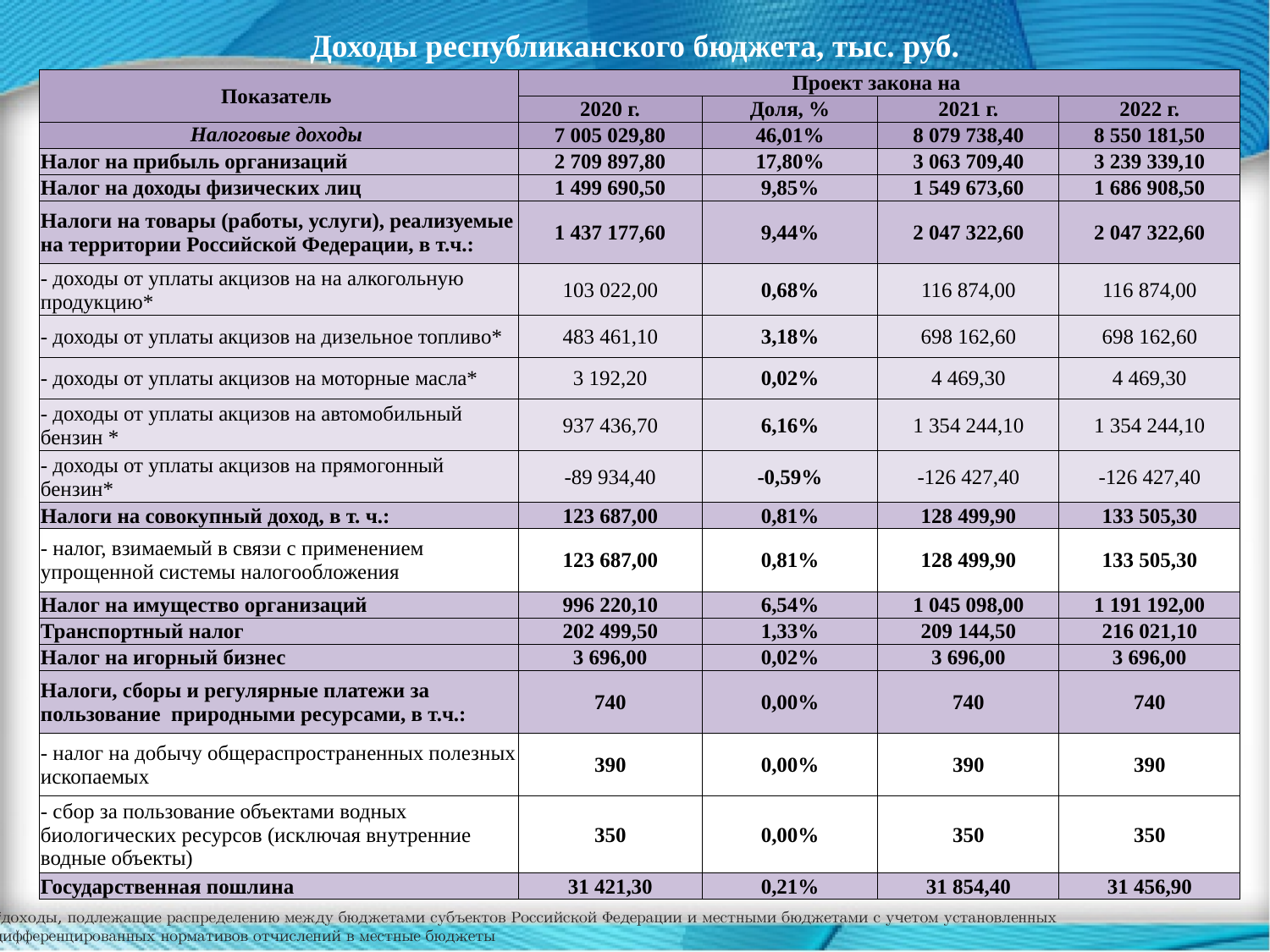

Доходы республиканского бюджета, тыс. руб.
| Показатель | Проект закона на |  |  |  |
| --- | --- | --- | --- | --- |
|  | 2020 г. | Доля, % | 2021 г. | 2022 г. |
| Налоговые доходы | 7 005 029,80 | 46,01% | 8 079 738,40 | 8 550 181,50 |
| Налог на прибыль организаций | 2 709 897,80 | 17,80% | 3 063 709,40 | 3 239 339,10 |
| Налог на доходы физических лиц | 1 499 690,50 | 9,85% | 1 549 673,60 | 1 686 908,50 |
| Налоги на товары (работы, услуги), реализуемые на территории Российской Федерации, в т.ч.: | 1 437 177,60 | 9,44% | 2 047 322,60 | 2 047 322,60 |
| - доходы от уплаты акцизов на на алкогольную продукцию\* | 103 022,00 | 0,68% | 116 874,00 | 116 874,00 |
| - доходы от уплаты акцизов на дизельное топливо\* | 483 461,10 | 3,18% | 698 162,60 | 698 162,60 |
| - доходы от уплаты акцизов на моторные масла\* | 3 192,20 | 0,02% | 4 469,30 | 4 469,30 |
| - доходы от уплаты акцизов на автомобильный бензин \* | 937 436,70 | 6,16% | 1 354 244,10 | 1 354 244,10 |
| - доходы от уплаты акцизов на прямогонный бензин\* | -89 934,40 | -0,59% | -126 427,40 | -126 427,40 |
| Налоги на совокупный доход, в т. ч.: | 123 687,00 | 0,81% | 128 499,90 | 133 505,30 |
| - налог, взимаемый в связи с применением упрощенной системы налогообложения | 123 687,00 | 0,81% | 128 499,90 | 133 505,30 |
| Налог на имущество организаций | 996 220,10 | 6,54% | 1 045 098,00 | 1 191 192,00 |
| Транспортный налог | 202 499,50 | 1,33% | 209 144,50 | 216 021,10 |
| Налог на игорный бизнес | 3 696,00 | 0,02% | 3 696,00 | 3 696,00 |
| Налоги, сборы и регулярные платежи за пользование природными ресурсами, в т.ч.: | 740 | 0,00% | 740 | 740 |
| - налог на добычу общераспространенных полезных ископаемых | 390 | 0,00% | 390 | 390 |
| - сбор за пользование объектами водных биологических ресурсов (исключая внутренние водные объекты) | 350 | 0,00% | 350 | 350 |
| Государственная пошлина | 31 421,30 | 0,21% | 31 854,40 | 31 456,90 |
*доходы, подлежащие распределению между бюджетами субъектов Российской Федерации и местными бюджетами с учетом установленных
дифференцированных нормативов отчислений в местные бюджеты